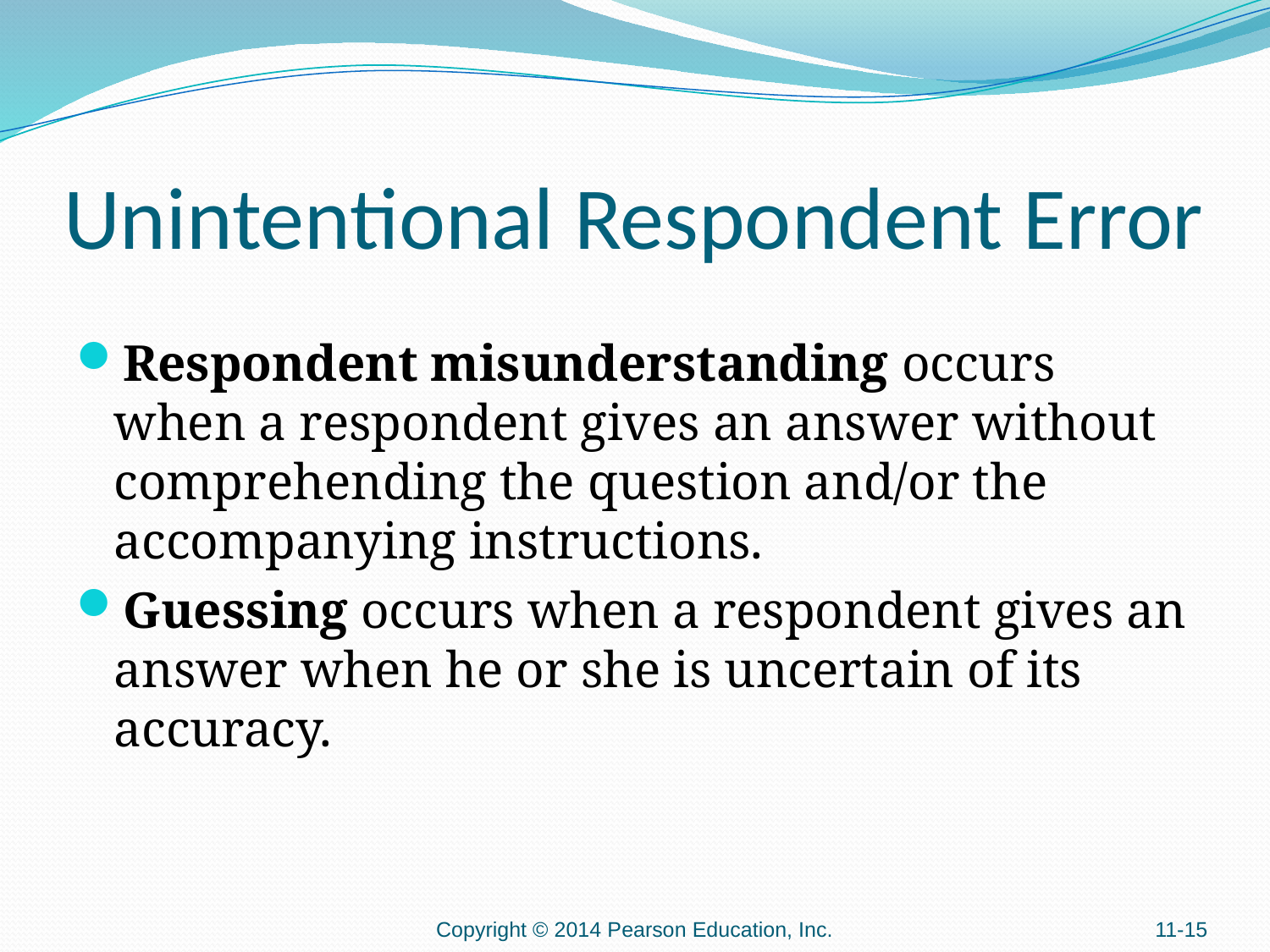

# Unintentional Respondent Error
Respondent misunderstanding occurs when a respondent gives an answer without comprehending the question and/or the accompanying instructions.
Guessing occurs when a respondent gives an answer when he or she is uncertain of its accuracy.